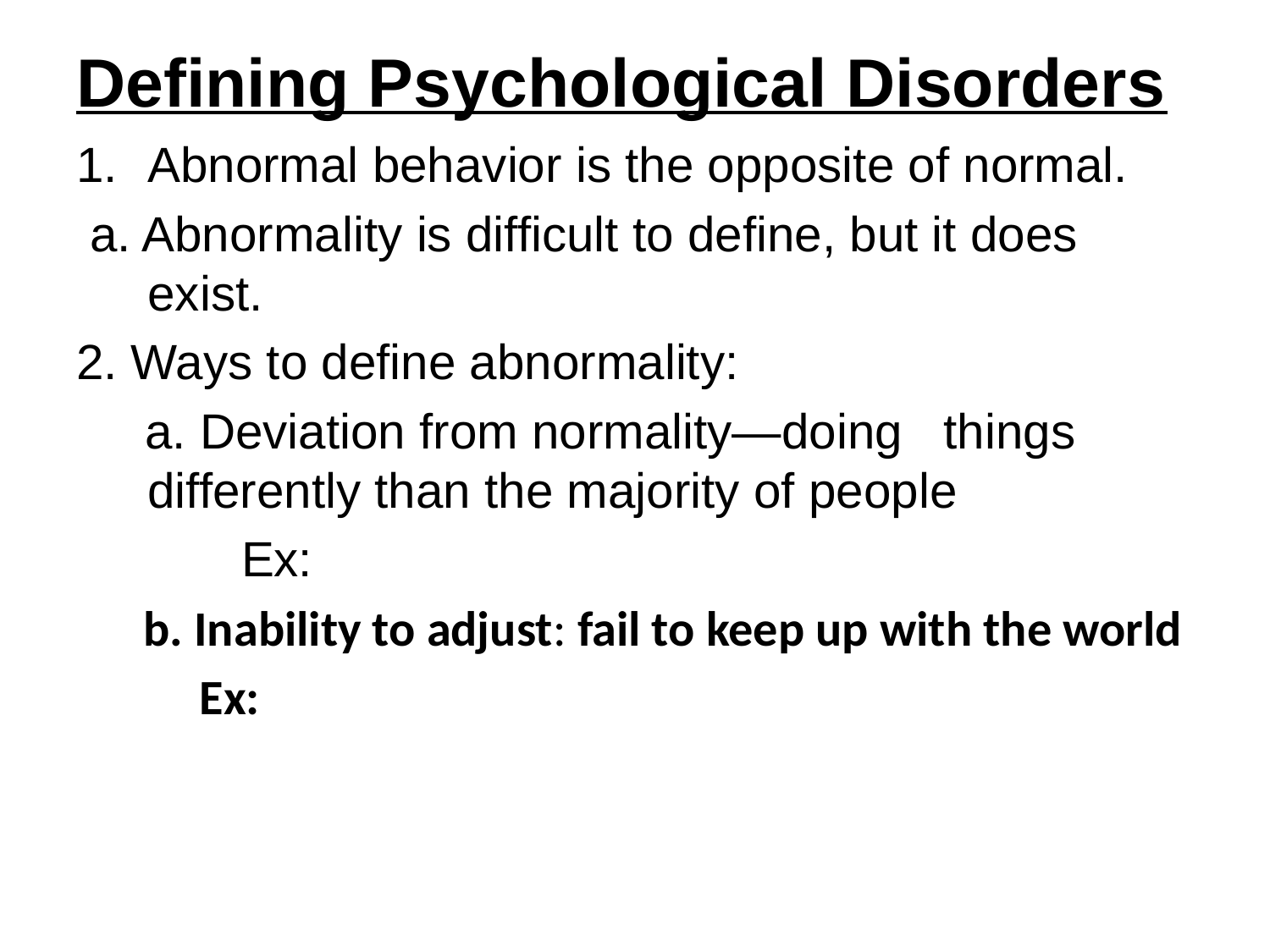

# Defining Psychological Disorders
Abnormal behavior is the opposite of normal.
 a. Abnormality is difficult to define, but it does exist.
2. Ways to define abnormality:
     a. Deviation from normality—doing   things differently than the majority of people
            Ex:
      b. Inability to adjust: fail to keep up with the world
           Ex: